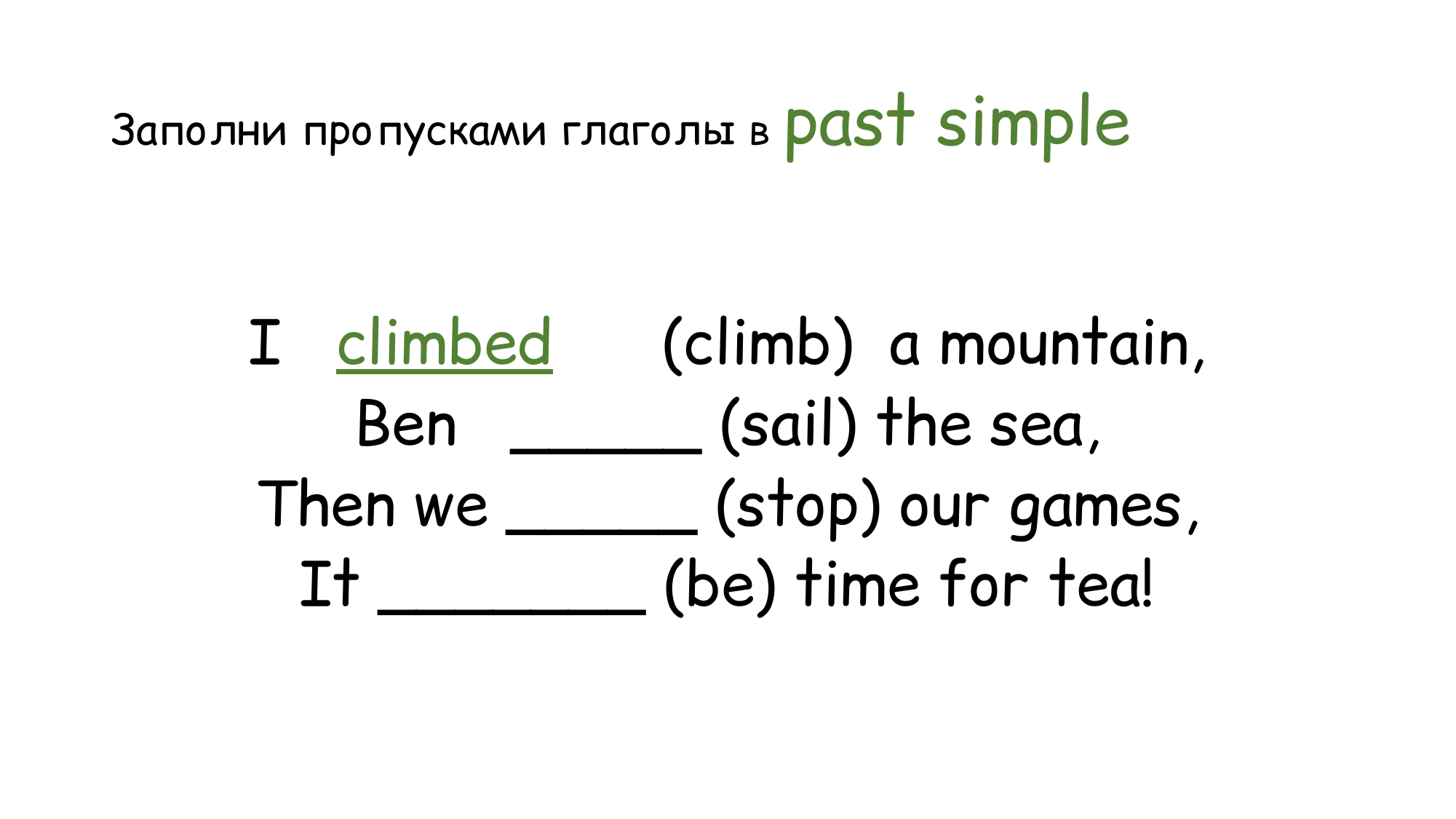

# Заполни пропусками глаголы в past simple

I   climbed      (climb)  a mountain,
Ben   _____ (sail) the sea,
Then we _____ (stop) our games,
It _______ (be) time for tea!